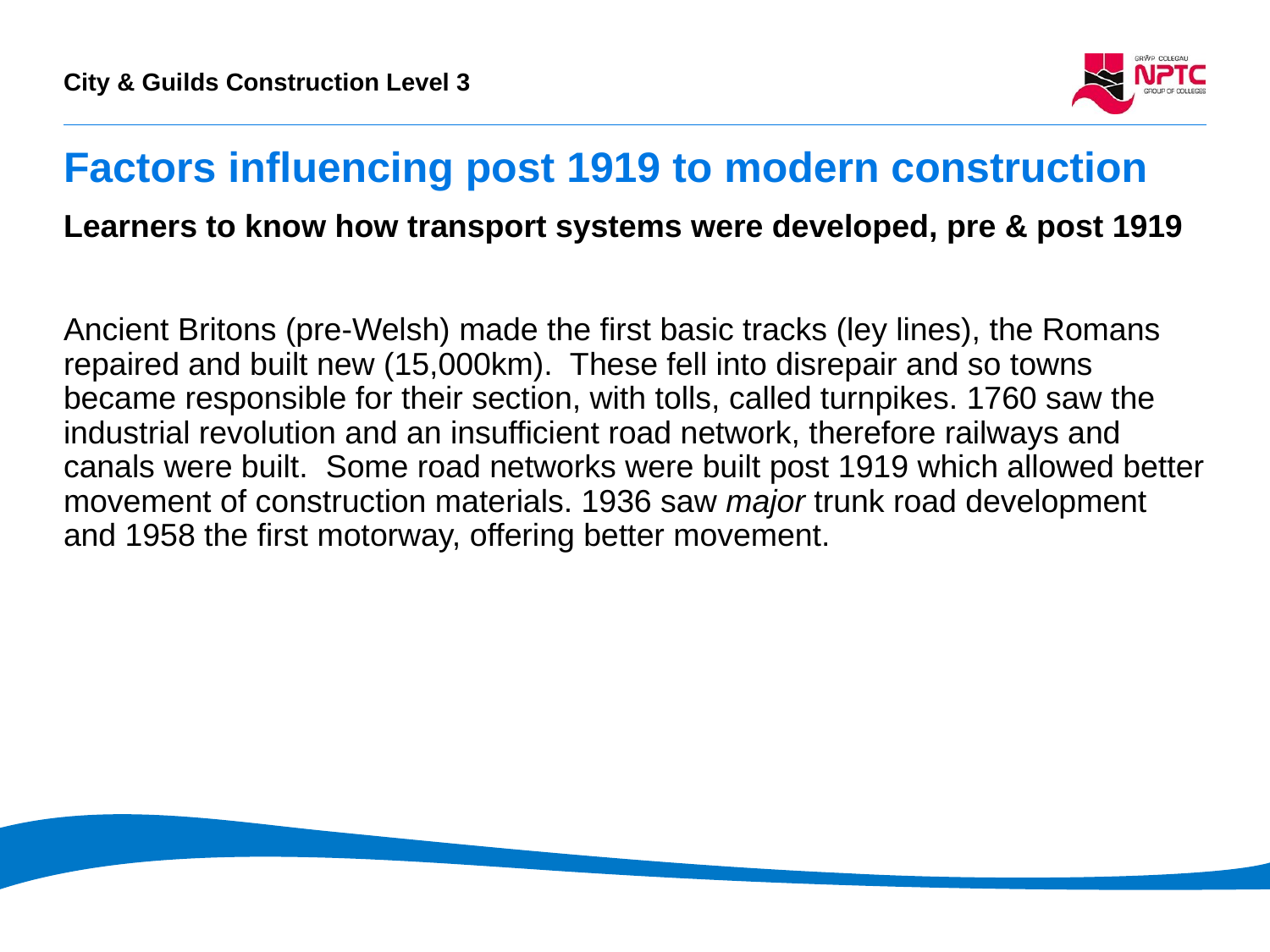

# Factors influencing post 1919 to modern construction
Learners to know how transport systems were developed, pre & post 1919

Ancient Britons (pre-Welsh) made the first basic tracks (ley lines), the Romans repaired and built new (15,000km).  These fell into disrepair and so towns became responsible for their section, with tolls, called turnpikes. 1760 saw the industrial revolution and an insufficient road network, therefore railways and canals were built.  Some road networks were built post 1919 which allowed better movement of construction materials. 1936 saw major trunk road development and 1958 the first motorway, offering better movement.